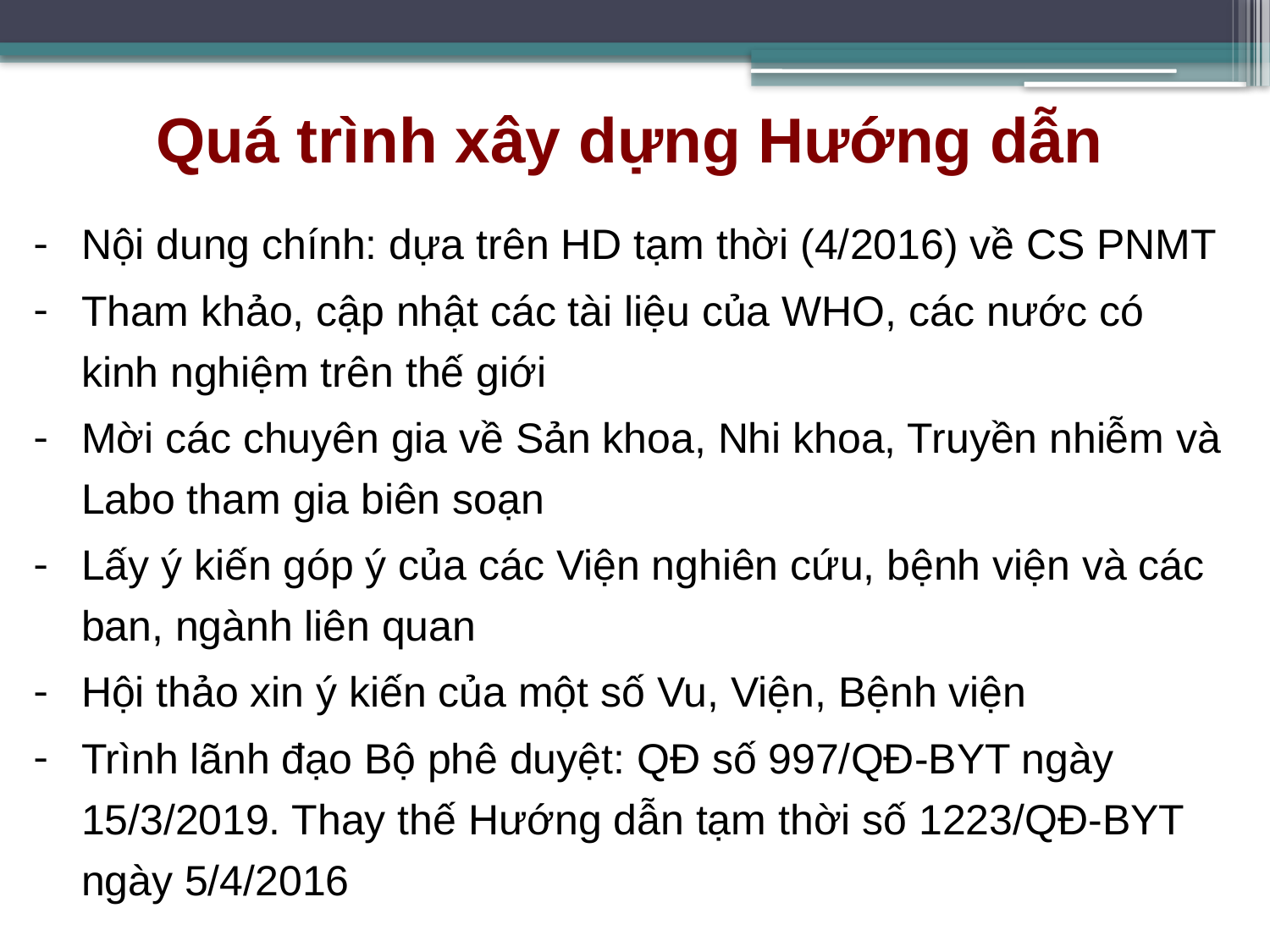

# Quá trình xây dựng Hướng dẫn
Nội dung chính: dựa trên HD tạm thời (4/2016) về CS PNMT
Tham khảo, cập nhật các tài liệu của WHO, các nước có kinh nghiệm trên thế giới
Mời các chuyên gia về Sản khoa, Nhi khoa, Truyền nhiễm và Labo tham gia biên soạn
Lấy ý kiến góp ý của các Viện nghiên cứu, bệnh viện và các ban, ngành liên quan
Hội thảo xin ý kiến của một số Vu, Viện, Bệnh viện
Trình lãnh đạo Bộ phê duyệt: QĐ số 997/QĐ-BYT ngày 15/3/2019. Thay thế Hướng dẫn tạm thời số 1223/QĐ-BYT ngày 5/4/2016